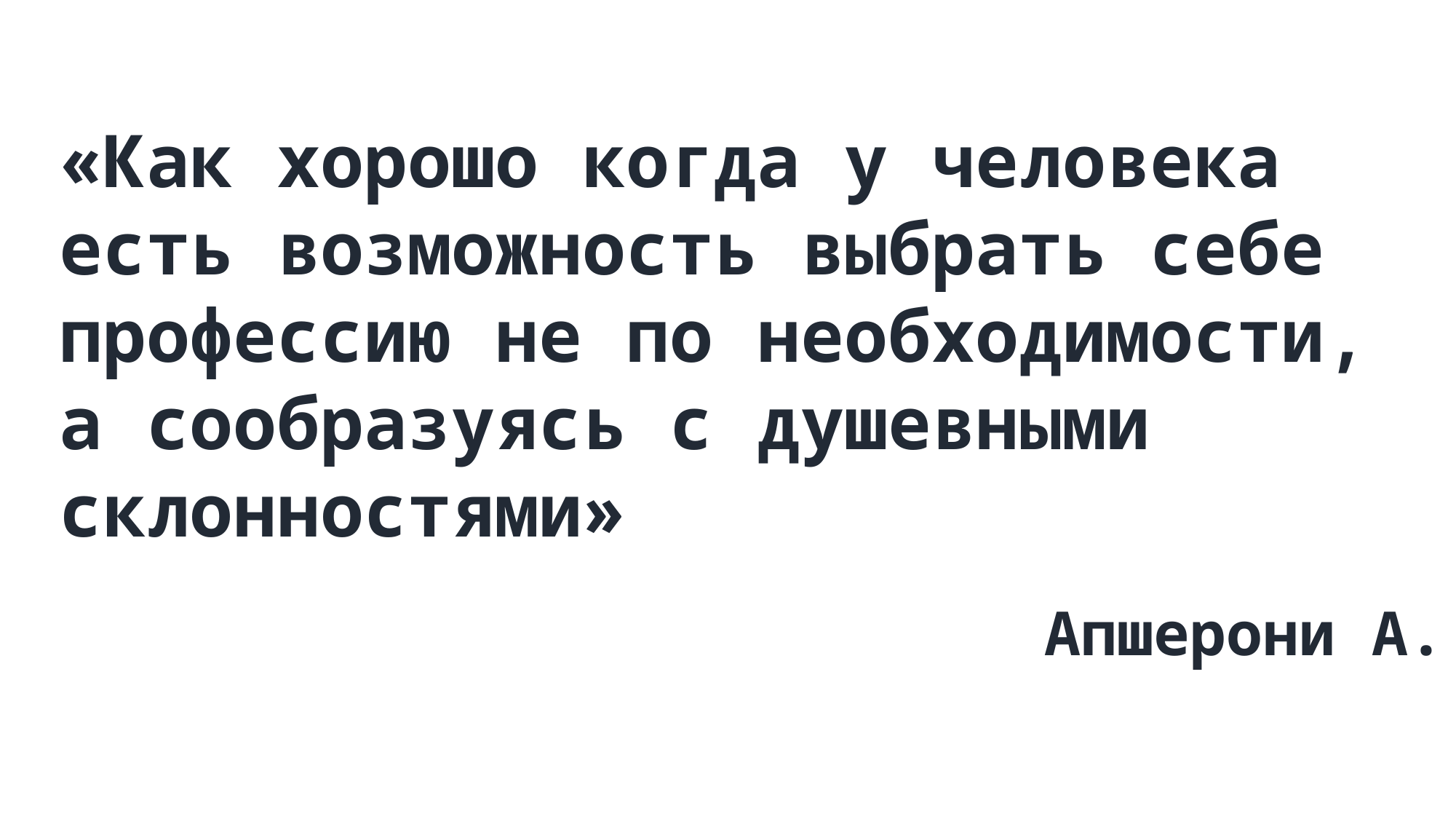

«Как хорошо когда у человека есть возможность выбрать себе профессию не по необходимости,
а сообразуясь с душевными склонностями»

Апшерони А.